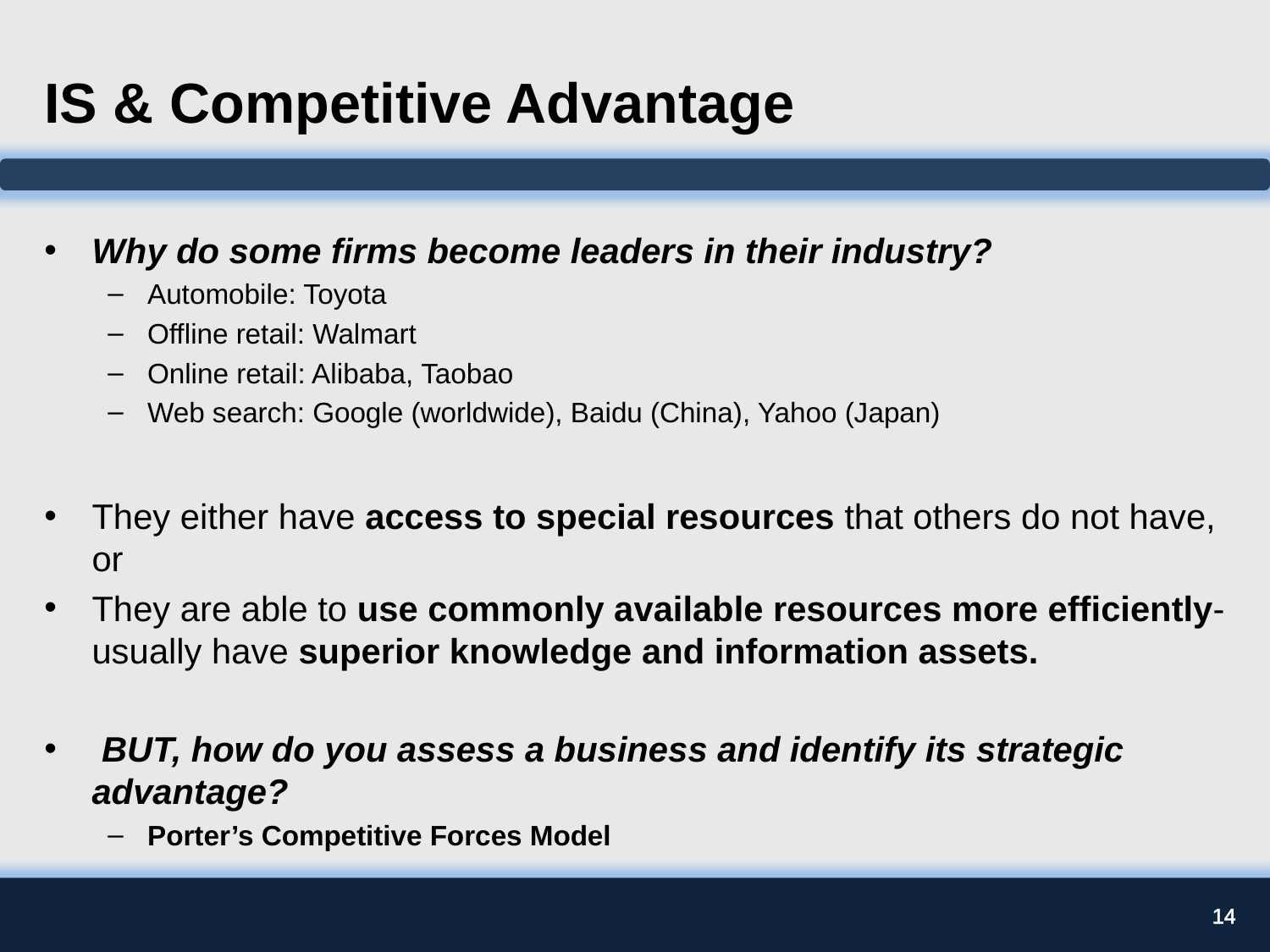

# IS & Competitive Advantage
Why do some firms become leaders in their industry?
Automobile: Toyota
Offline retail: Walmart
Online retail: Alibaba, Taobao
Web search: Google (worldwide), Baidu (China), Yahoo (Japan)

They either have access to special resources that others do not have, or
They are able to use commonly available resources more efficiently-usually have superior knowledge and information assets.

 BUT, how do you assess a business and identify its strategic advantage?
Porter’s Competitive Forces Model
14